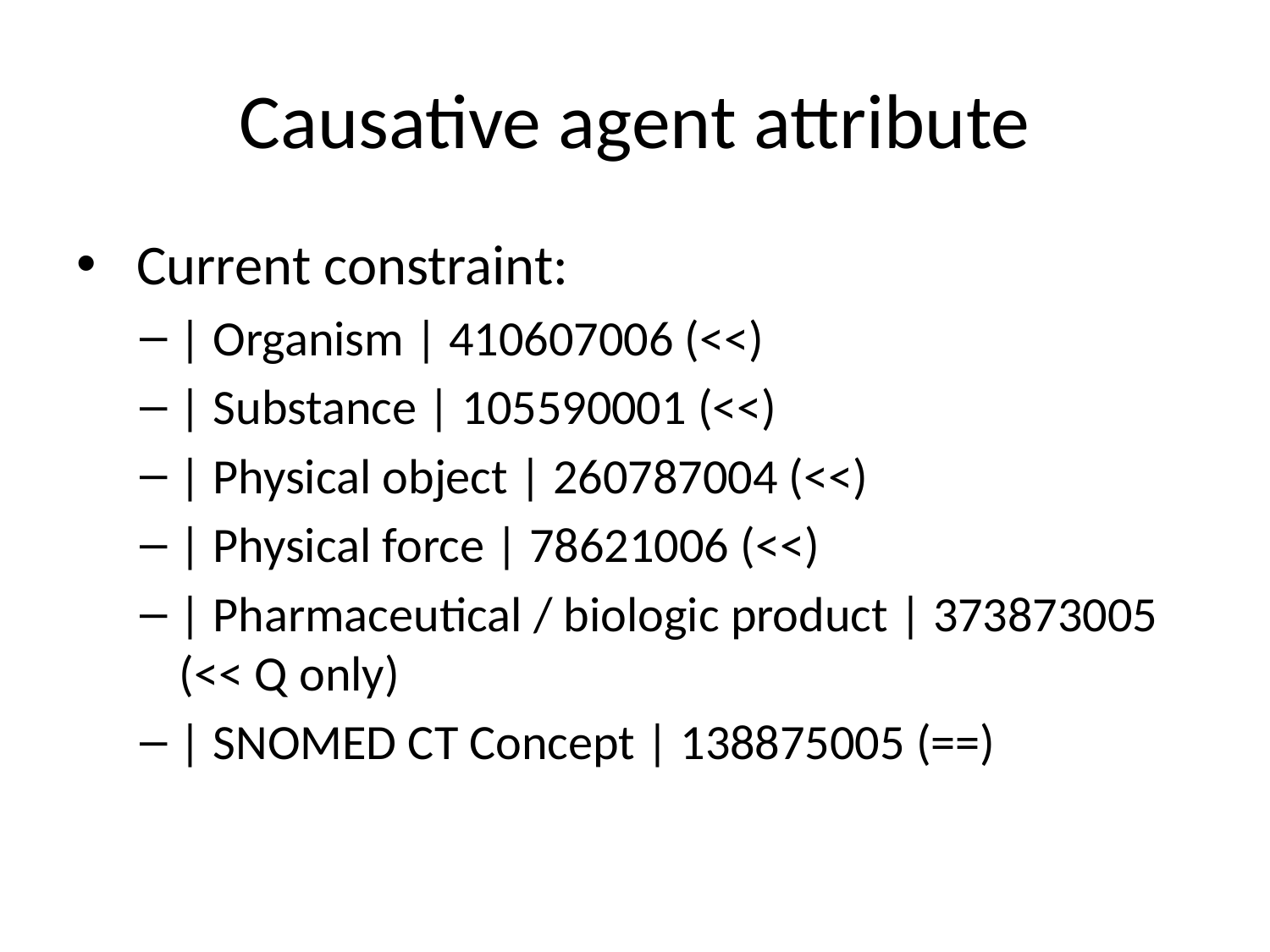

# Causative agent attribute
 Current constraint:
| Organism | 410607006 (<<)
| Substance | 105590001 (<<)
| Physical object | 260787004 (<<)
| Physical force | 78621006 (<<)
| Pharmaceutical / biologic product | 373873005 (<< Q only)
| SNOMED CT Concept | 138875005 (==)